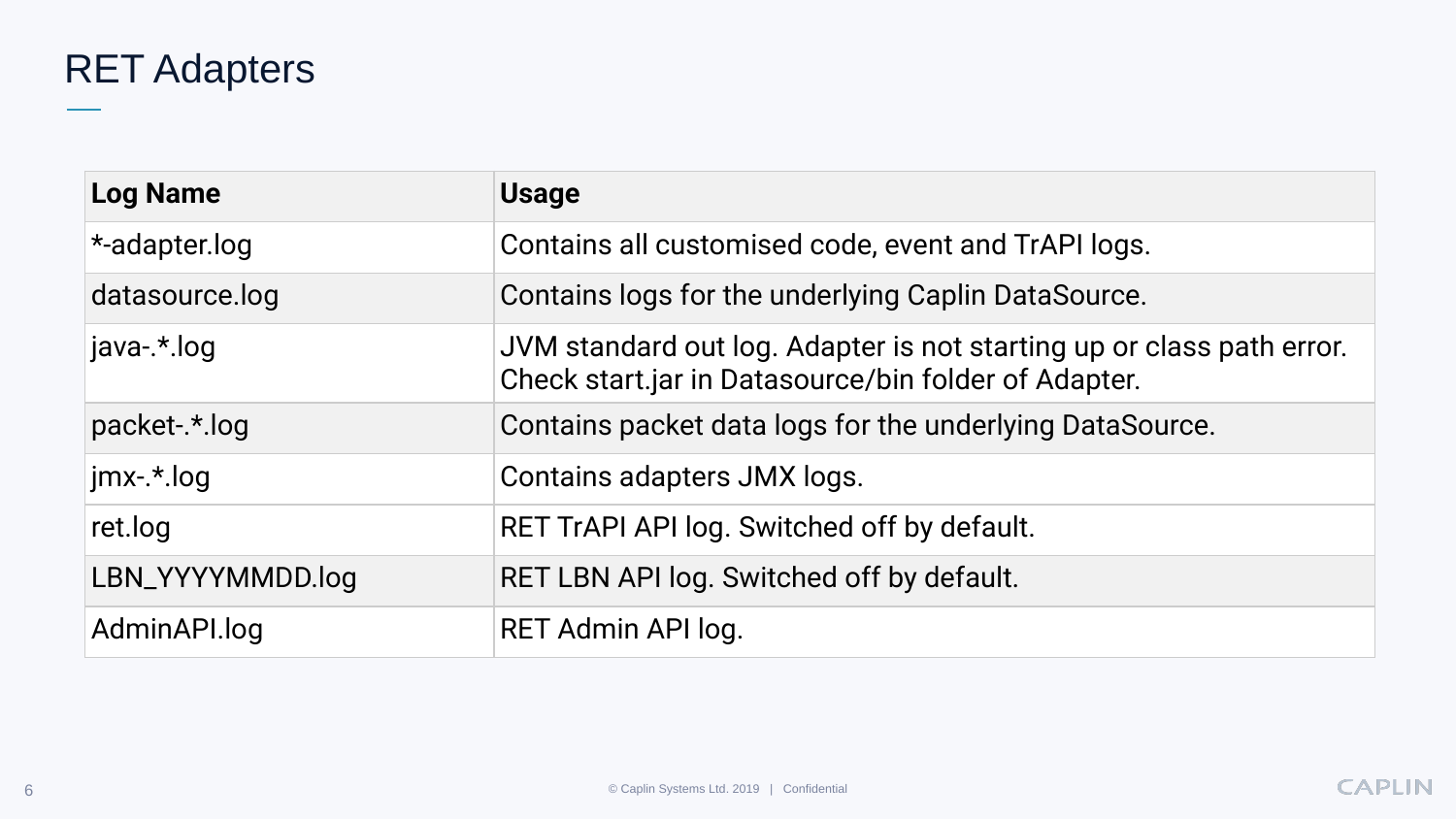

# RET Adapters
| Log Name | Usage |
| --- | --- |
| \*-adapter.log | Contains all customised code, event and TrAPI logs. |
| datasource.log | Contains logs for the underlying Caplin DataSource. |
| java-.\*.log | JVM standard out log. Adapter is not starting up or class path error. Check start.jar in Datasource/bin folder of Adapter. |
| packet-.\*.log | Contains packet data logs for the underlying DataSource. |
| jmx-.\*.log | Contains adapters JMX logs. |
| ret.log | RET TrAPI API log. Switched off by default. |
| LBN\_YYYYMMDD.log | RET LBN API log. Switched off by default. |
| AdminAPI.log | RET Admin API log. |